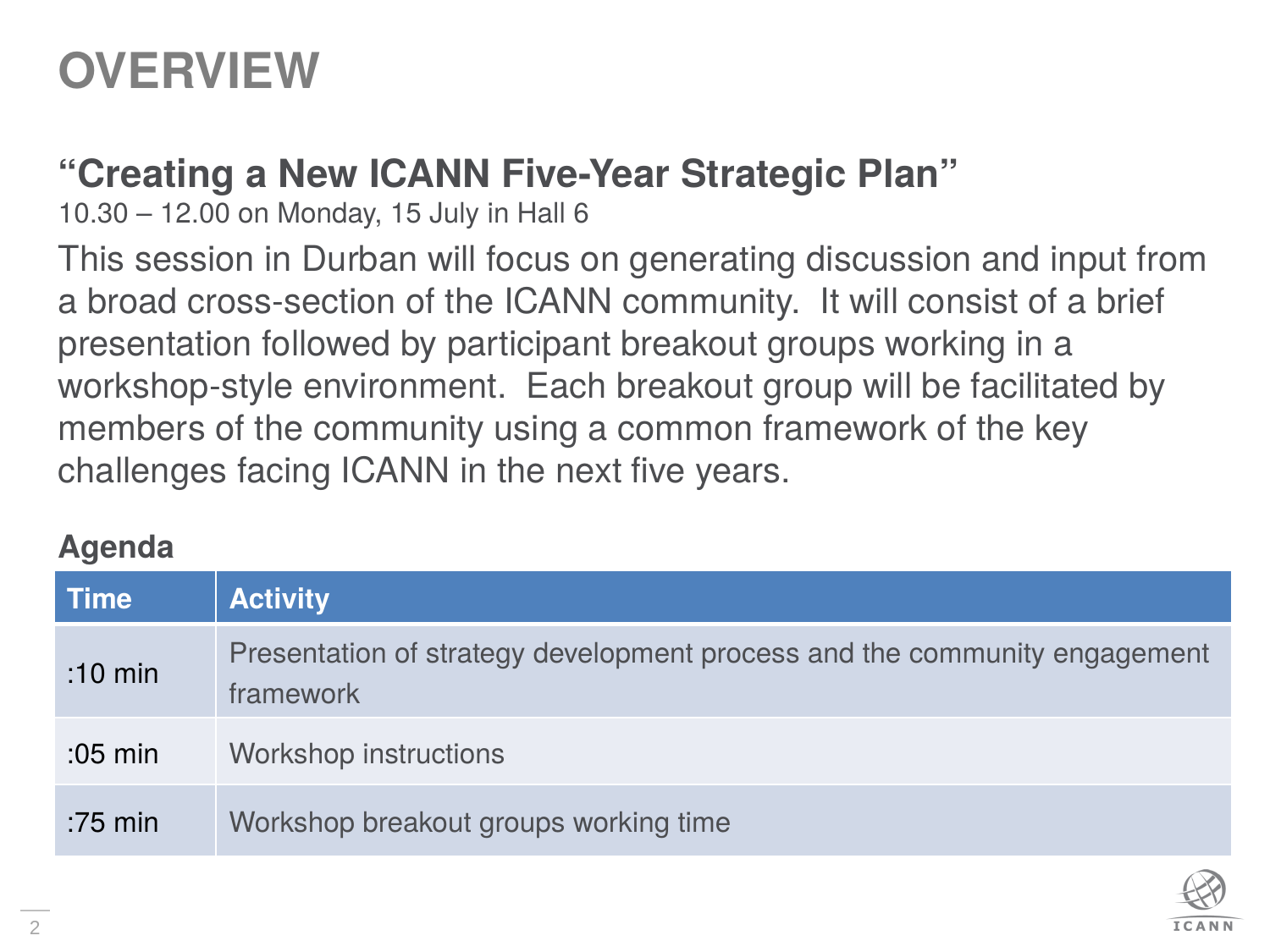

# OVERVIEW
“Creating a New ICANN Five-Year Strategic Plan”
10.30 – 12.00 on Monday, 15 July in Hall 6
This session in Durban will focus on generating discussion and input from a broad cross-section of the ICANN community.  It will consist of a brief presentation followed by participant breakout groups working in a workshop-style environment.  Each breakout group will be facilitated by members of the community using a common framework of the key challenges facing ICANN in the next five years.
Agenda

| Time | Activity |
| --- | --- |
| :10 min | Presentation of strategy development process and the community engagement framework |
| :05 min | Workshop instructions |
| :75 min | Workshop breakout groups working time |